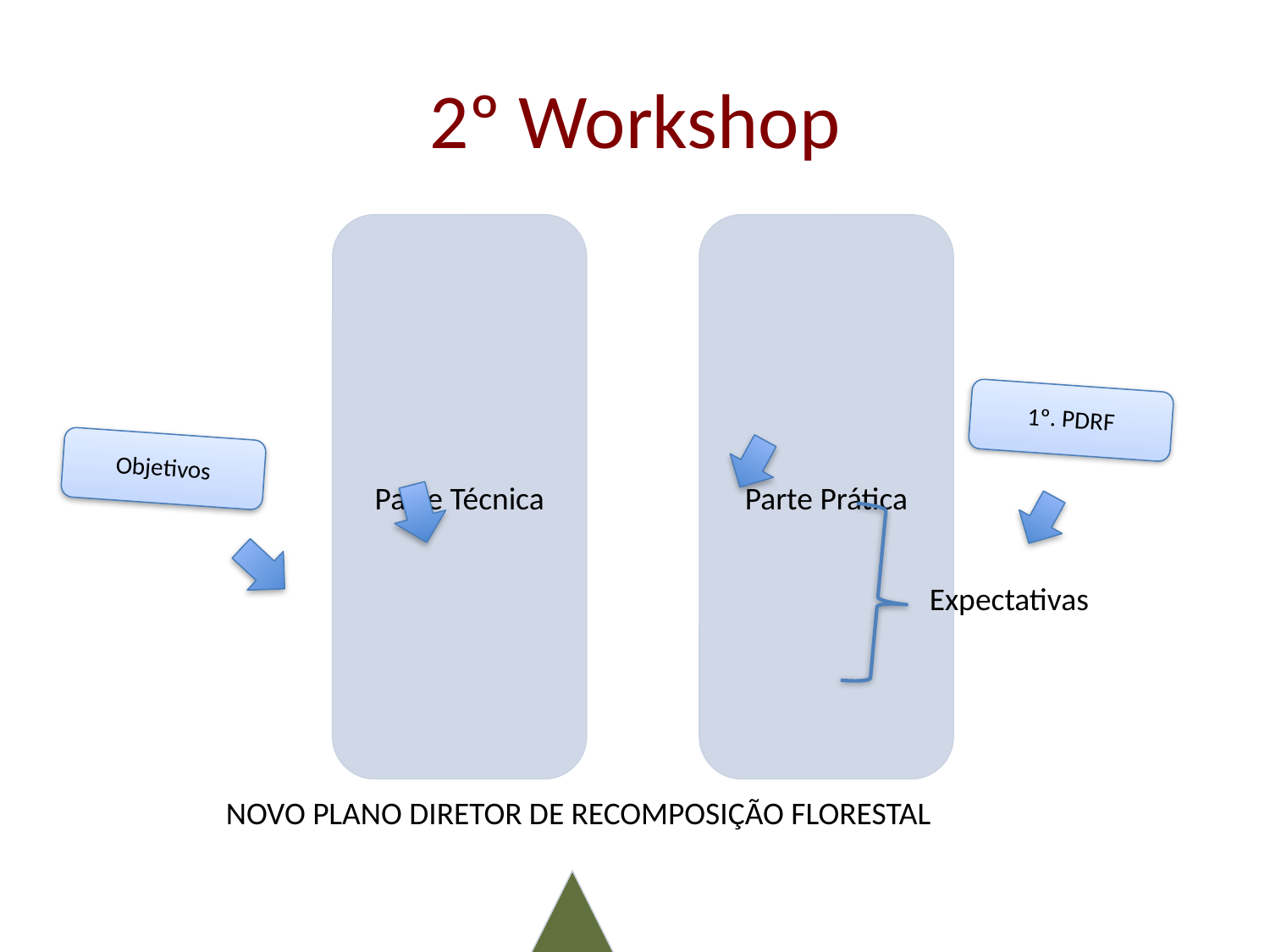

# 2º Workshop
Parte Técnica
Parte Prática

1º. PDRF

Objetivos

Expectativas
NOVO PLANO DIRETOR DE RECOMPOSIÇÃO FLORESTAL